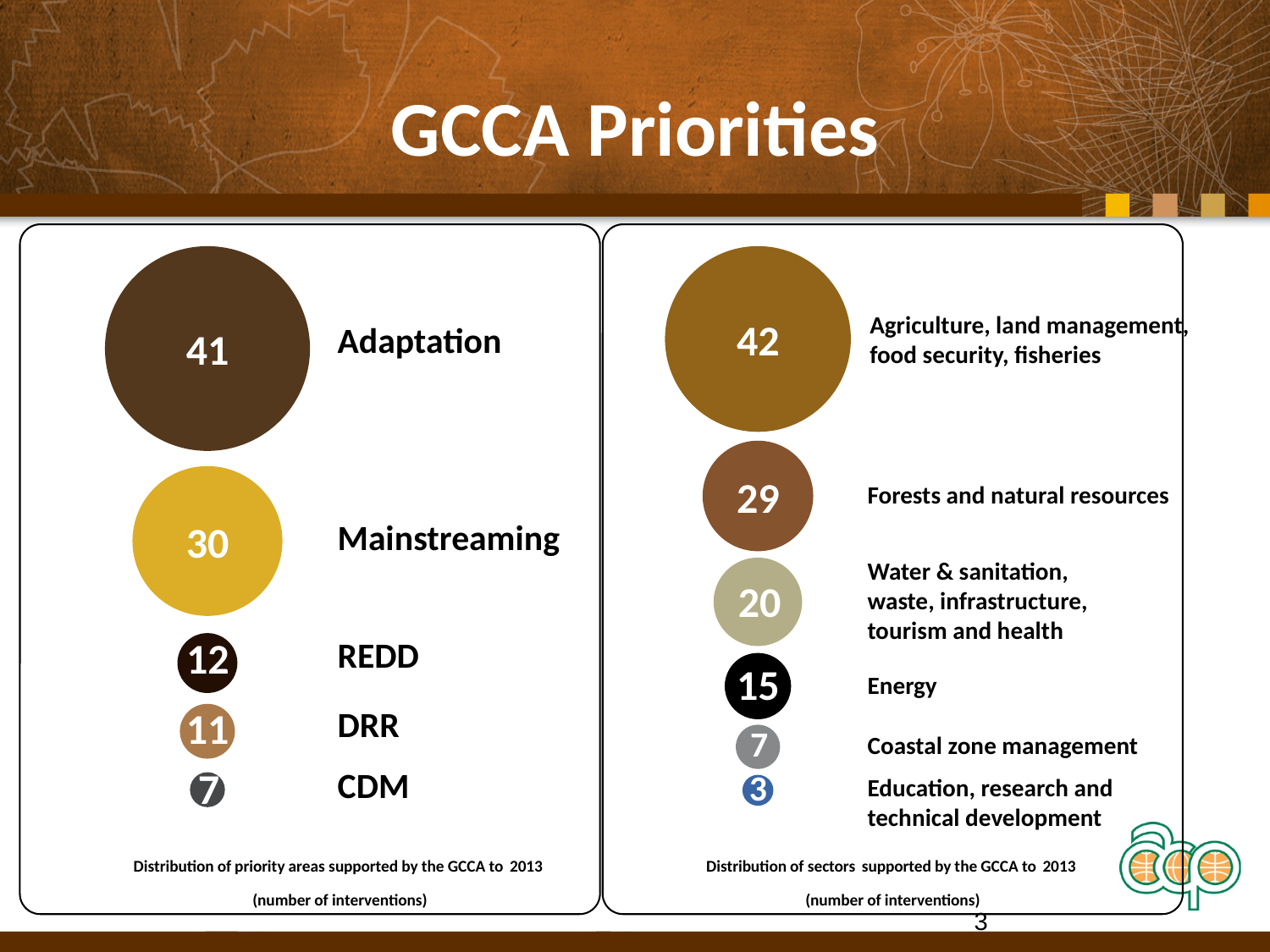

# GCCA Priorities

41
42
29

20
15

7

3

Agriculture, land management, food security, fisheries

Adaptation
30
Mainstreaming
Forests and natural resources
Water & sanitation,
waste, infrastructure, tourism and health
12

REDD

Energy
DRR
11

Coastal zone management
7
CDM

Education, research and technical development
Distribution of priority areas supported by the GCCA to 2013
(number of interventions)
Distribution of sectors supported by the GCCA to 2013
(number of interventions)
3